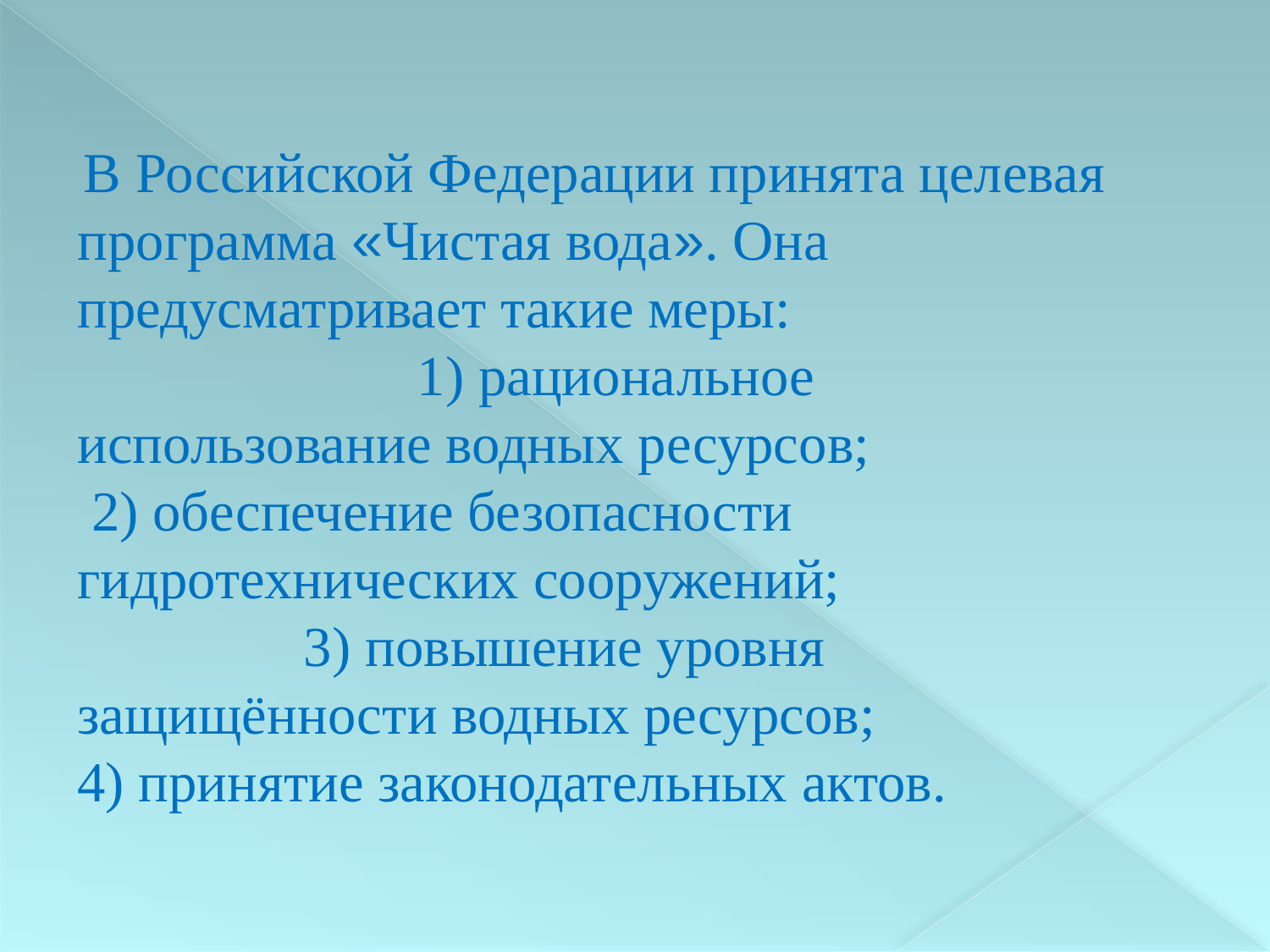

В Российской Федерации принята целевая программа «Чистая вода». Она предусматривает такие меры:                                                 1) рациональное использование водных ресурсов;
 2) обеспечение безопасности гидротехнических сооружений;                                      3) повышение уровня защищённости водных ресурсов;
4) принятие законодательных актов.